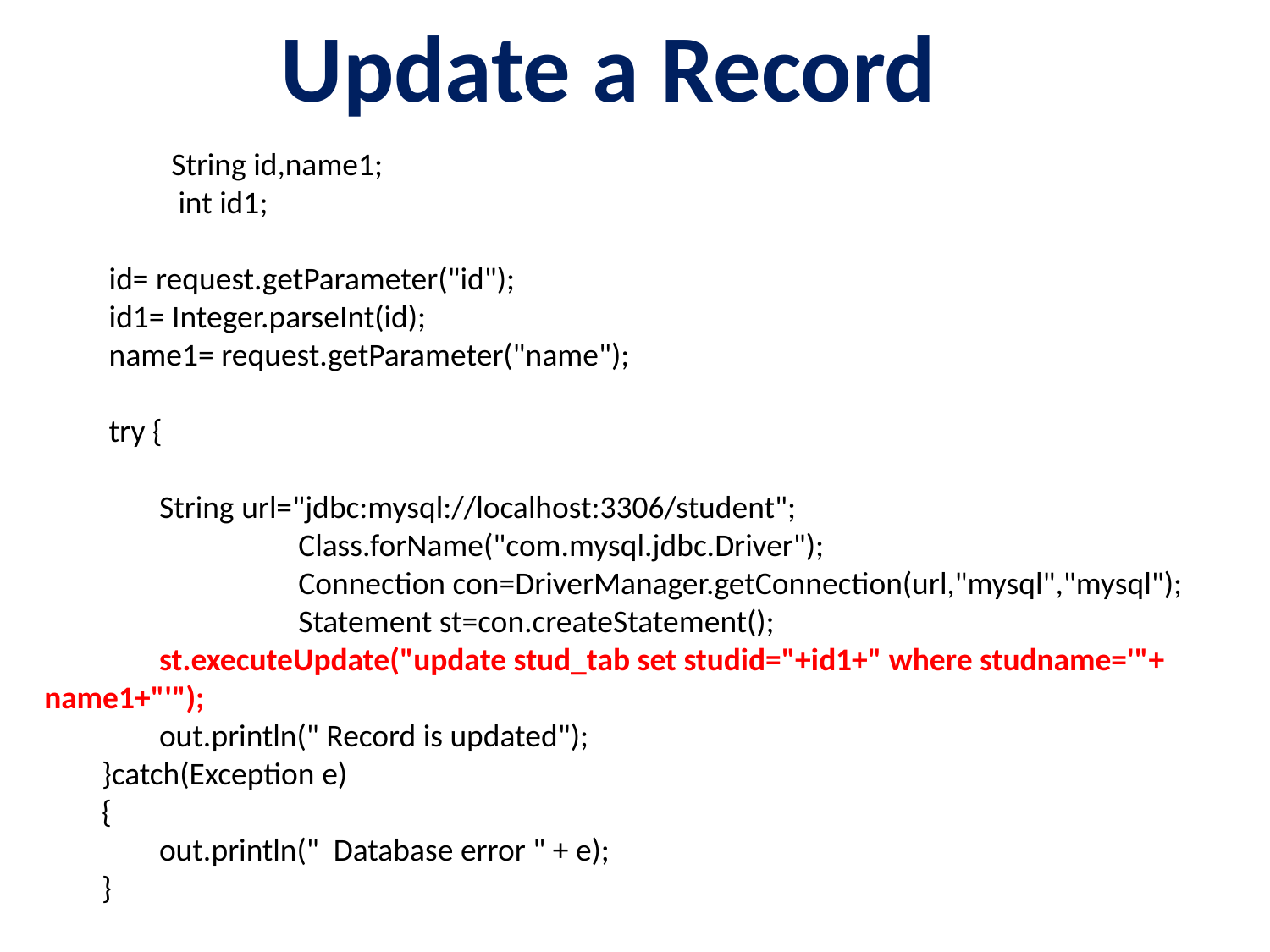

Update a Record
	String id,name1;
       	 int id1;

         id= request.getParameter("id");
         id1= Integer.parseInt(id);
         name1= request.getParameter("name");

         try {

                String url="jdbc:mysql://localhost:3306/student";
    		Class.forName("com.mysql.jdbc.Driver");
    		Connection con=DriverManager.getConnection(url,"mysql","mysql");
    		Statement st=con.createStatement();
                st.executeUpdate("update stud_tab set studid="+id1+" where studname='"+ name1+"'");
                out.println(" Record is updated");
        }catch(Exception e)
        {
                out.println("  Database error " + e);
        }